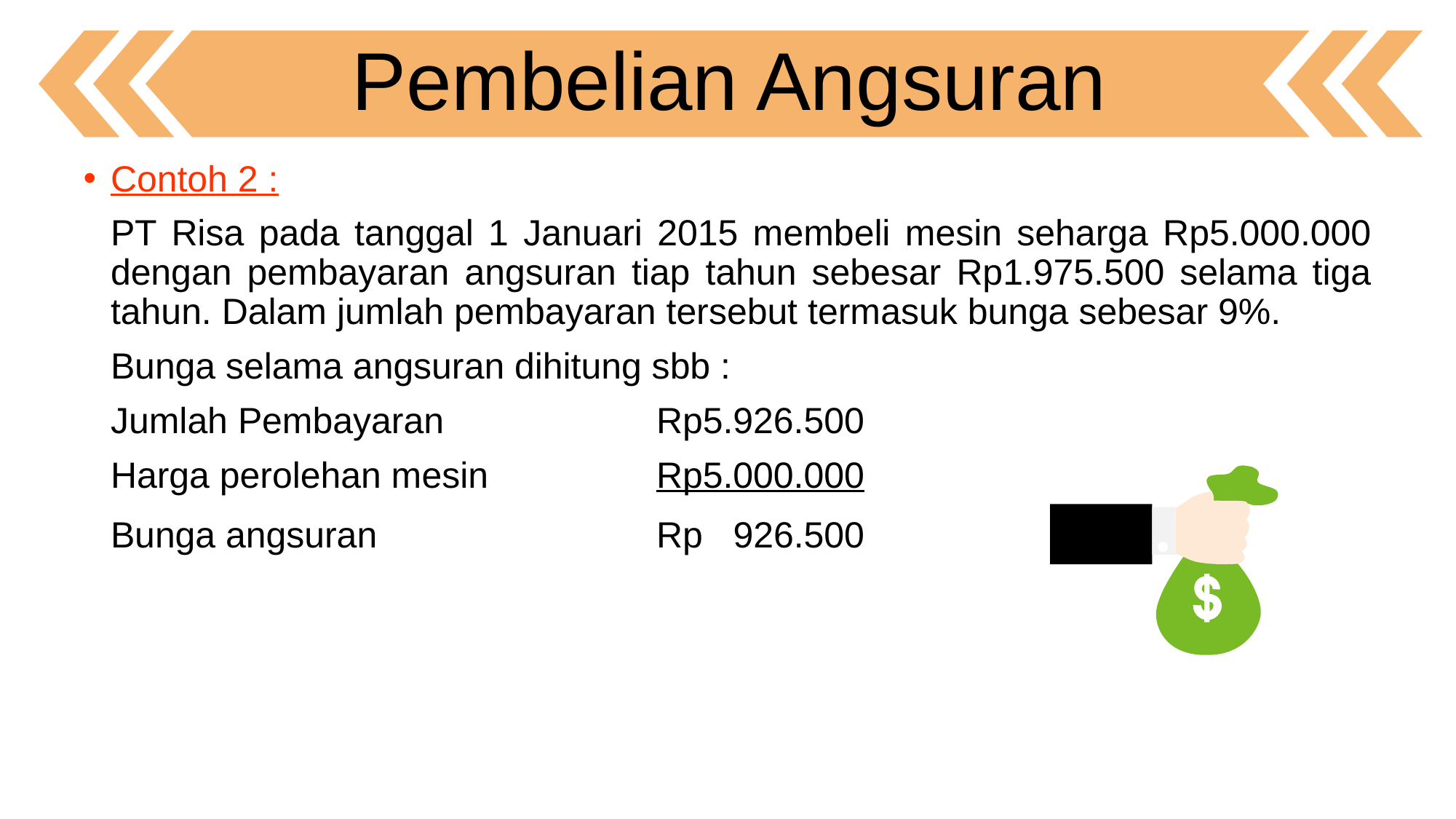

Pembelian Angsuran
Contoh 2 :
	PT Risa pada tanggal 1 Januari 2015 membeli mesin seharga Rp5.000.000 dengan pembayaran angsuran tiap tahun sebesar Rp1.975.500 selama tiga tahun. Dalam jumlah pembayaran tersebut termasuk bunga sebesar 9%.
	Bunga selama angsuran dihitung sbb :
	Jumlah Pembayaran		Rp5.926.500
	Harga perolehan mesin		Rp5.000.000
	Bunga angsuran			Rp   926.500